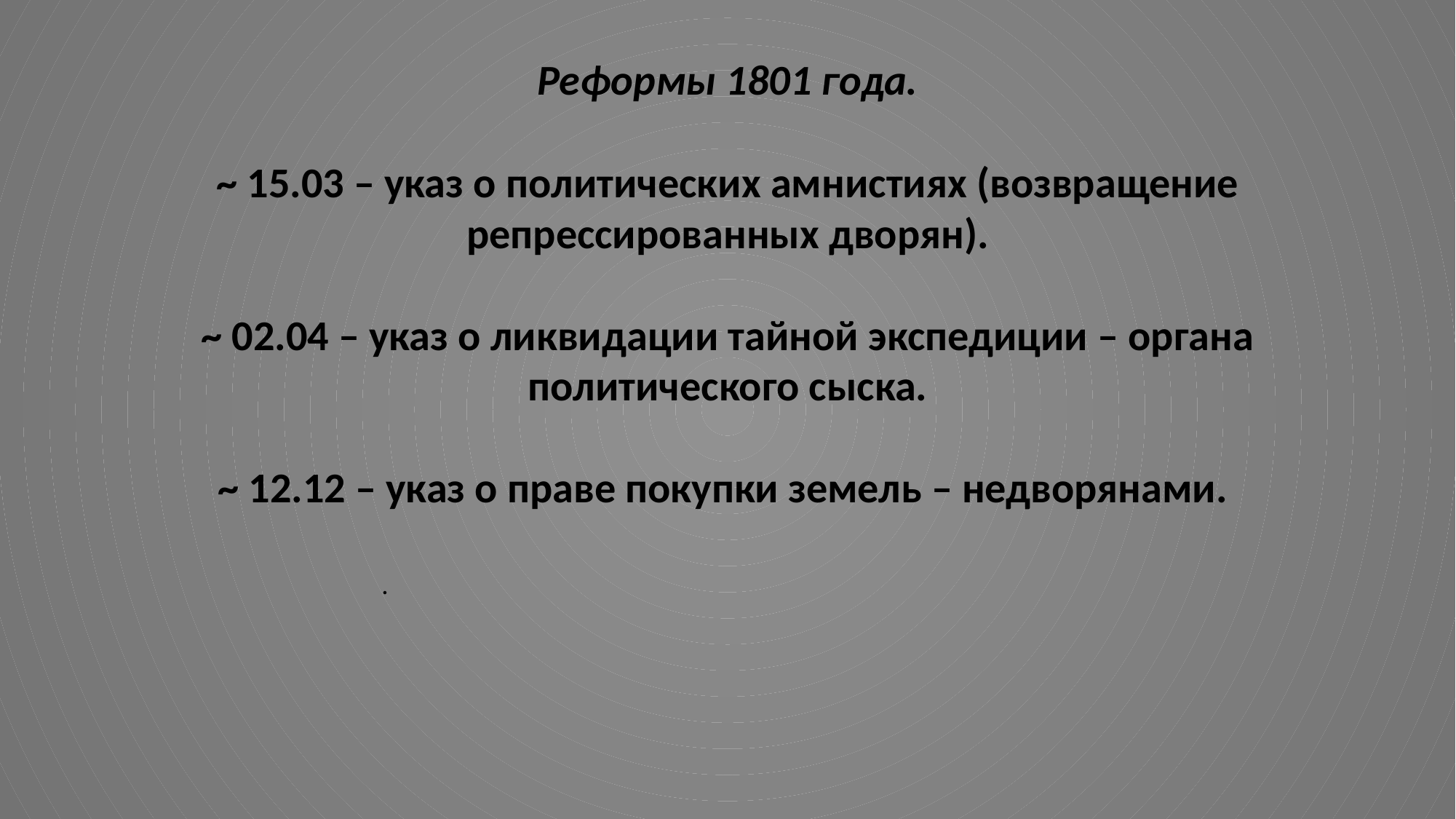

Реформы 1801 года.
~ 15.03 – указ о политических амнистиях (возвращение репрессированных дворян).

~ 02.04 – указ о ликвидации тайной экспедиции – органа политического сыска.

~ 12.12 – указ о праве покупки земель – недворянами.
.